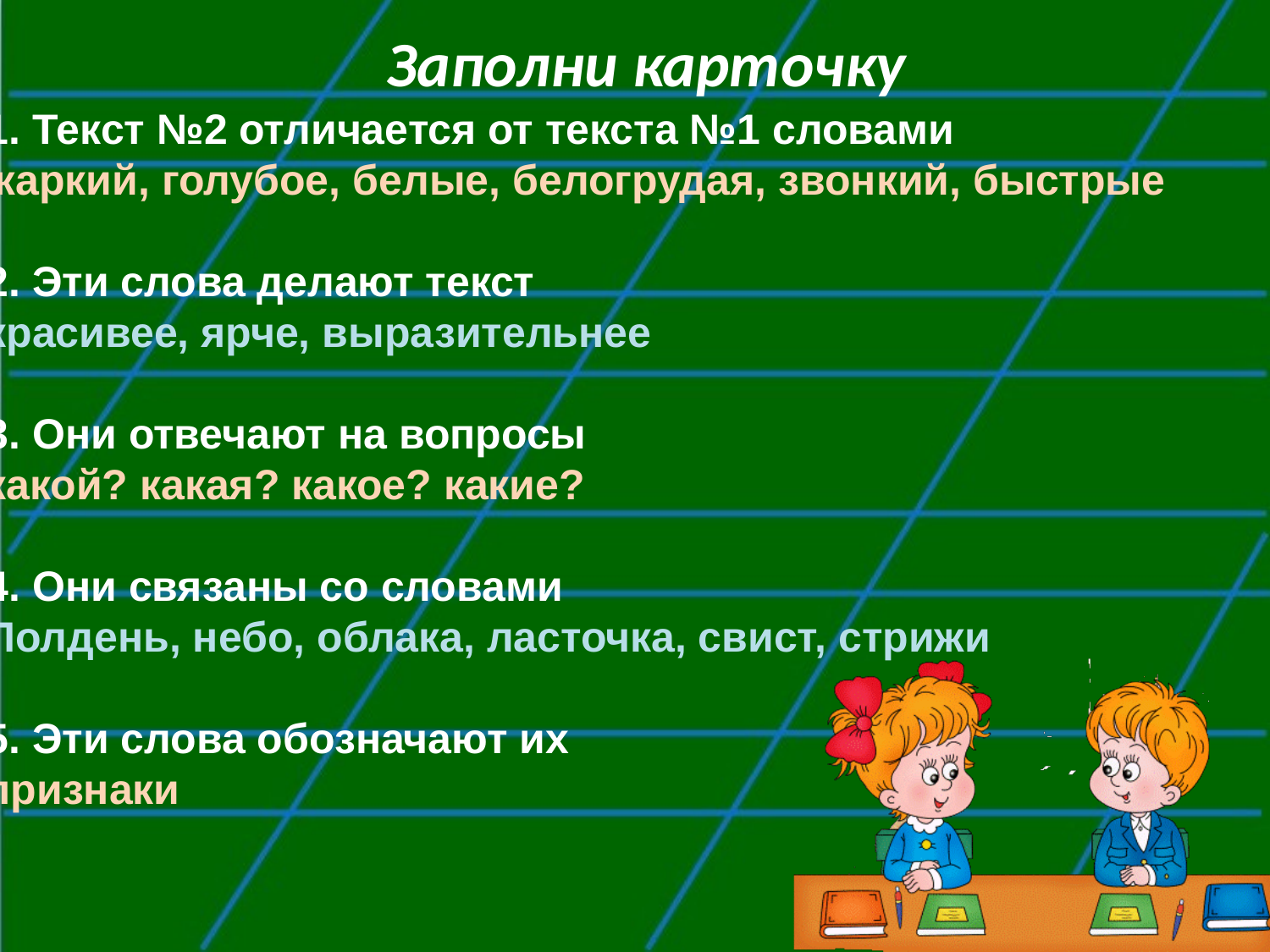

# Заполни карточку
Текст №2 отличается от текста №1 словами
жаркий, голубое, белые, белогрудая, звонкий, быстрые

2. Эти слова делают текст
красивее, ярче, выразительнее

3. Они отвечают на вопросы
какой? какая? какое? какие?

4. Они связаны со словами
Полдень, небо, облака, ласточка, свист, стрижи

5. Эти слова обозначают их
признаки